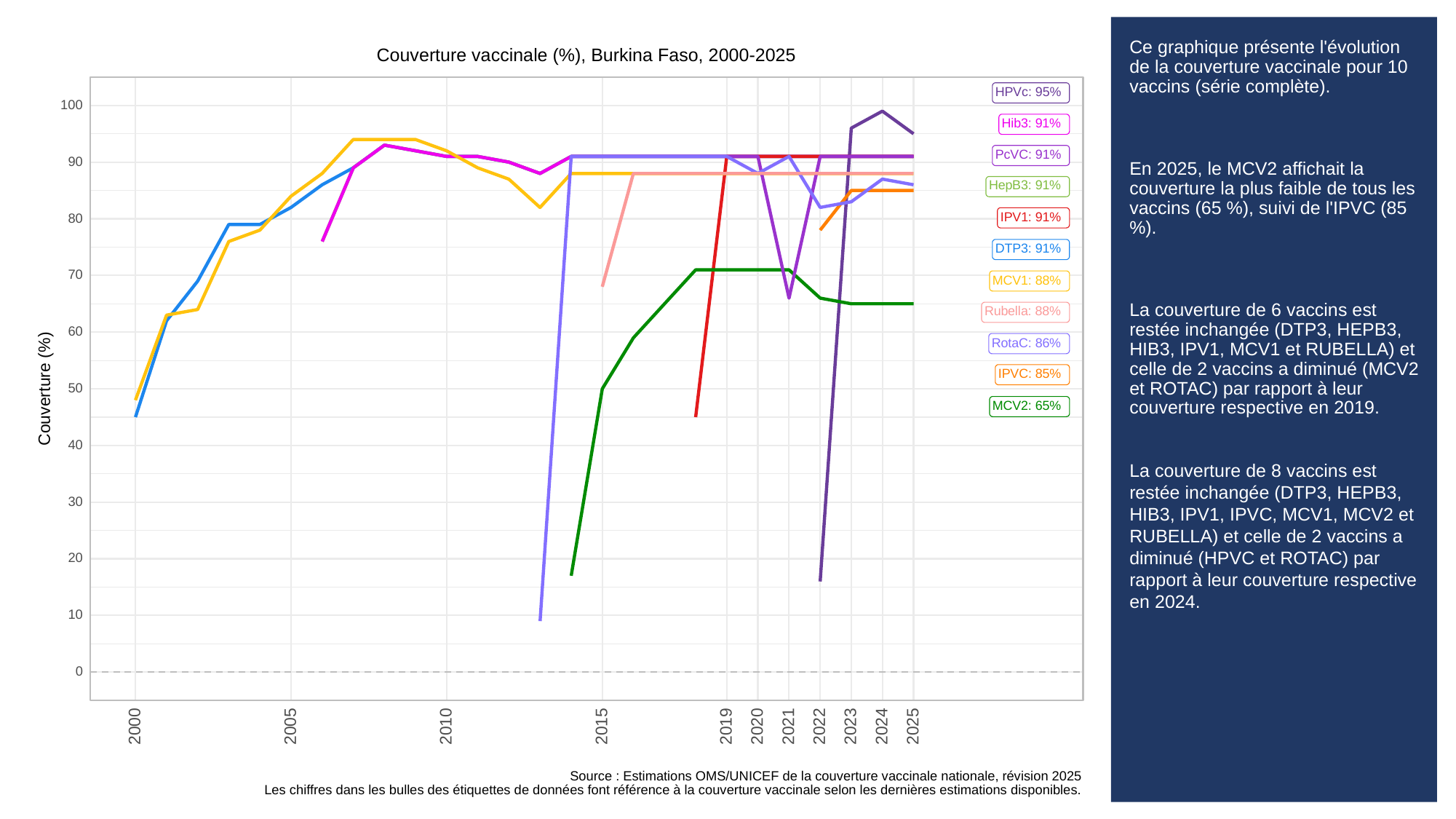

# Ce graphique présente l'évolution de la couverture vaccinale pour 10 vaccins (série complète).

En 2025, le MCV2 affichait la couverture la plus faible de tous les vaccins (65 %), suivi de l'IPVC (85 %).

La couverture de 6 vaccins est restée inchangée (DTP3, HEPB3, HIB3, IPV1, MCV1 et RUBELLA) et celle de 2 vaccins a diminué (MCV2 et ROTAC) par rapport à leur couverture respective en 2019.

La couverture de 8 vaccins est restée inchangée (DTP3, HEPB3, HIB3, IPV1, IPVC, MCV1, MCV2 et RUBELLA) et celle de 2 vaccins a diminué (HPVC et ROTAC) par rapport à leur couverture respective en 2024.

Couverture vaccinale (%), Burkina Faso, 2000-2025

HPVc: 95%

100

Hib3: 91%

PcVC: 91%

90

HepB3: 91%

IPV1: 91%
80

DTP3: 91%

70

MCV1: 88%

Rubella: 88%
60

RotaC: 86%

IPVC: 85%
Couverture (%)
50

MCV2: 65%

40

30

20

10

0

2023
2000
2005
2010
2015
2019
2020
2021
2022
2024
2025
Source : Estimations OMS/UNICEF de la couverture vaccinale nationale, révision 2025
Les chiffres dans les bulles des étiquettes de données font référence à la couverture vaccinale selon les dernières estimations disponibles.